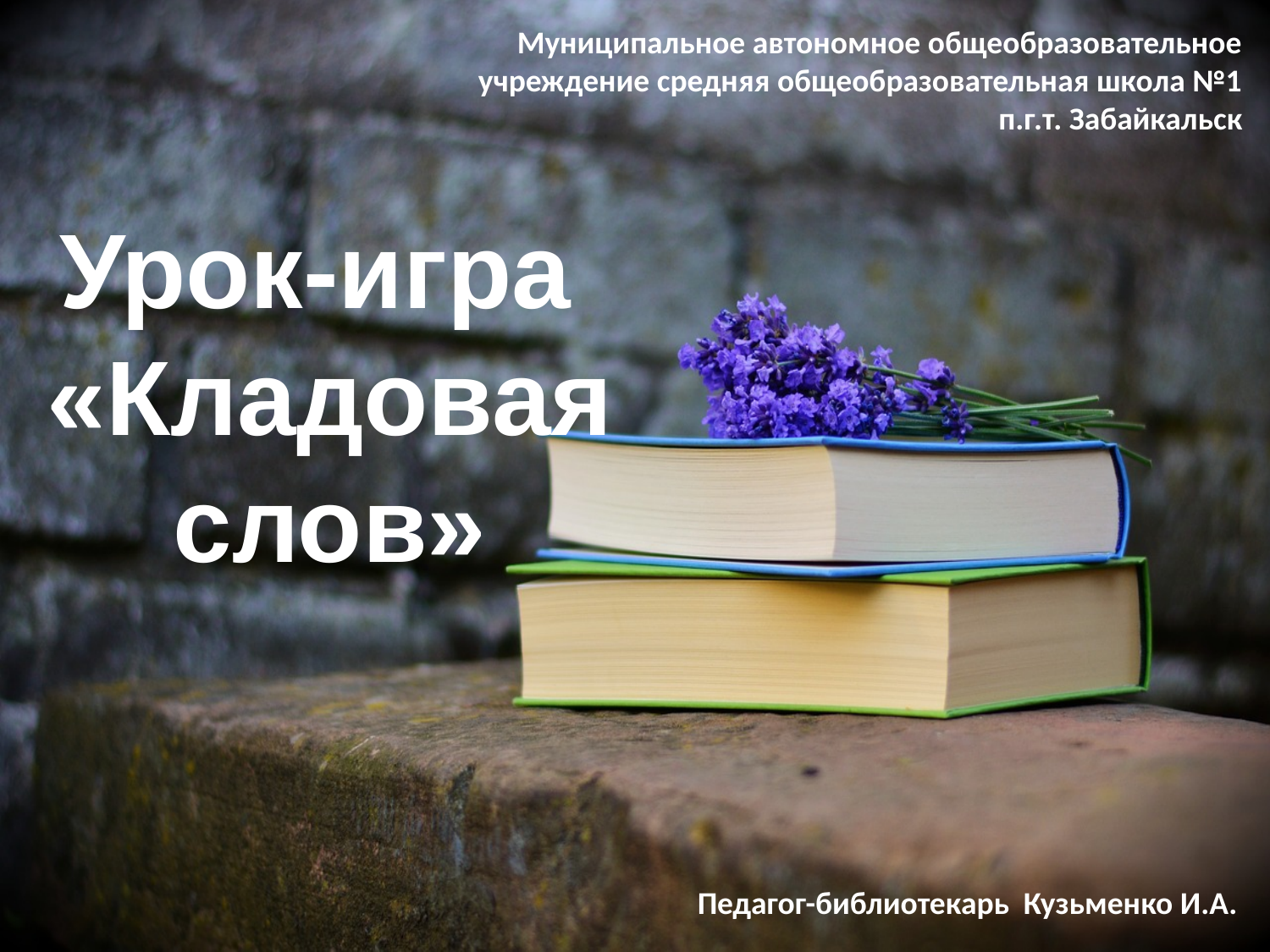

Муниципальное автономное общеобразовательное учреждение средняя общеобразовательная школа №1
 п.г.т. Забайкальск
Урок-игра
«Кладовая слов»
Педагог-библиотекарь  Кузьменко И.А.